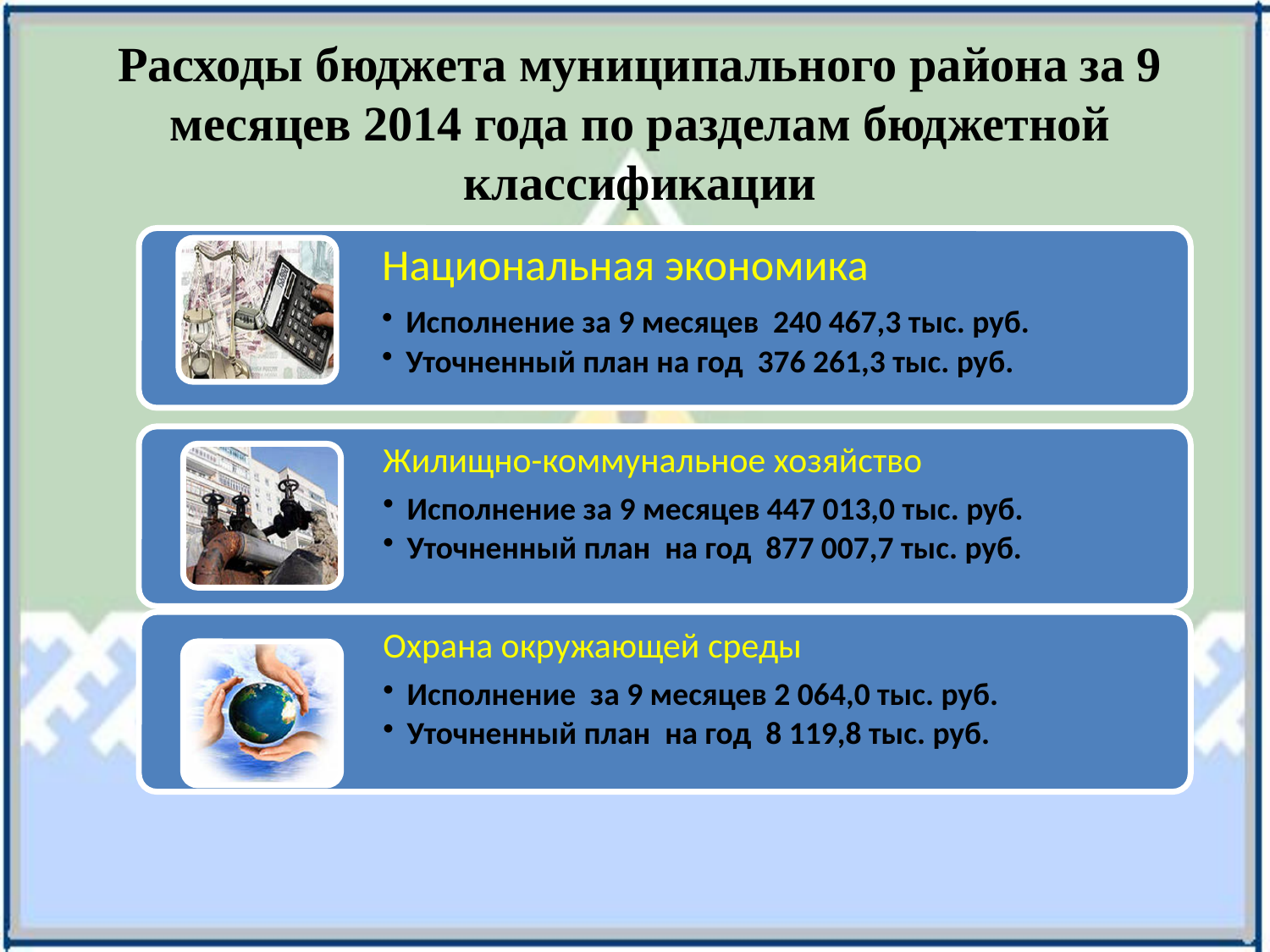

Расходы бюджета муниципального района за 9 месяцев 2014 года по разделам бюджетной классификации
Национальная экономика
Исполнение за 9 месяцев  240 467,3 тыс. руб.
Уточненный план на год  376 261,3 тыс. руб.
Жилищно-коммунальное хозяйство
Исполнение за 9 месяцев 447 013,0 тыс. руб.
Уточненный план  на год  877 007,7 тыс. руб.
Охрана окружающей среды
Исполнение  за 9 месяцев 2 064,0 тыс. руб.
Уточненный план  на год  8 119,8 тыс. руб.